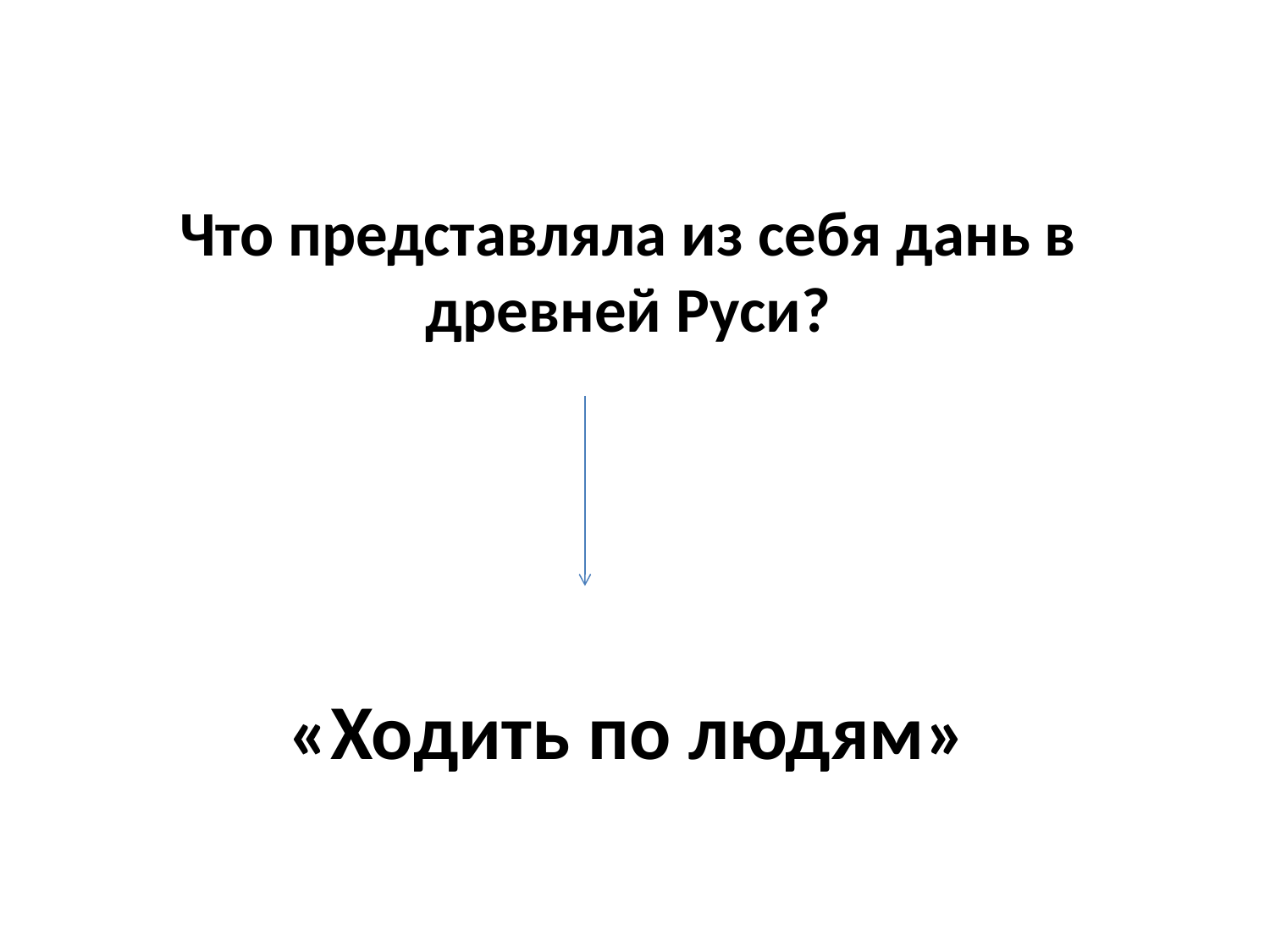

Что представляла из себя дань в древней Руси?
«Ходить по людям»